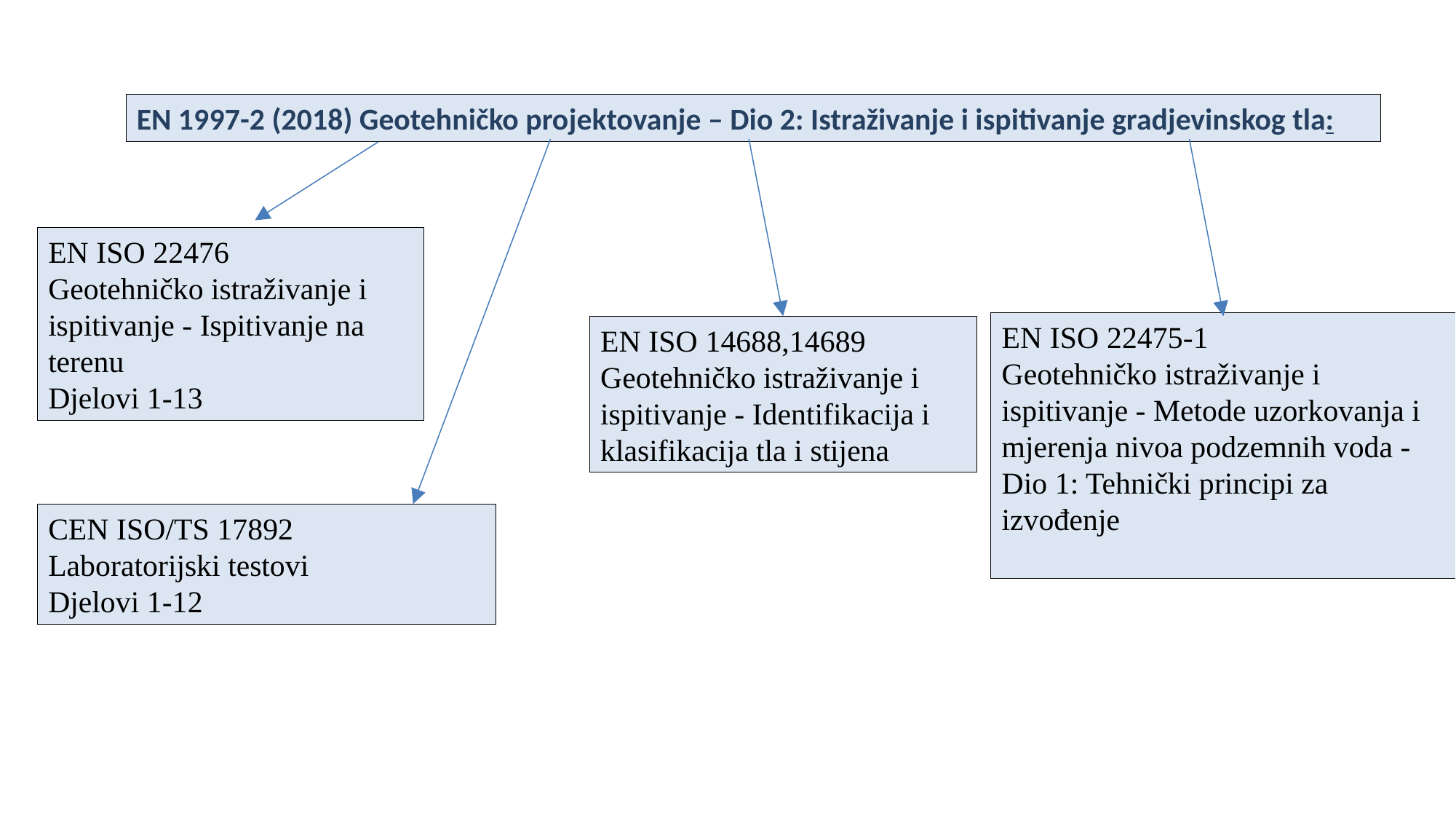

EN 1997-2 (2018) Geotehničko projektovanje – Dio 2: Istraživanje i ispitivanje gradjevinskog tla:
EN ISO 22476
Geotehničko istraživanje i ispitivanje - Ispitivanje na terenu
Djelovi 1-13
EN ISO 22475-1
Geotehničko istraživanje i ispitivanje - Metode uzorkovanja i mjerenja nivoa podzemnih voda - Dio 1: Tehnički principi za izvođenje

EN ISO 14688,14689
Geotehničko istraživanje i ispitivanje - Identifikacija i klasifikacija tla i stijena
CEN ISO/TS 17892
Laboratorijski testovi
Djelovi 1-12